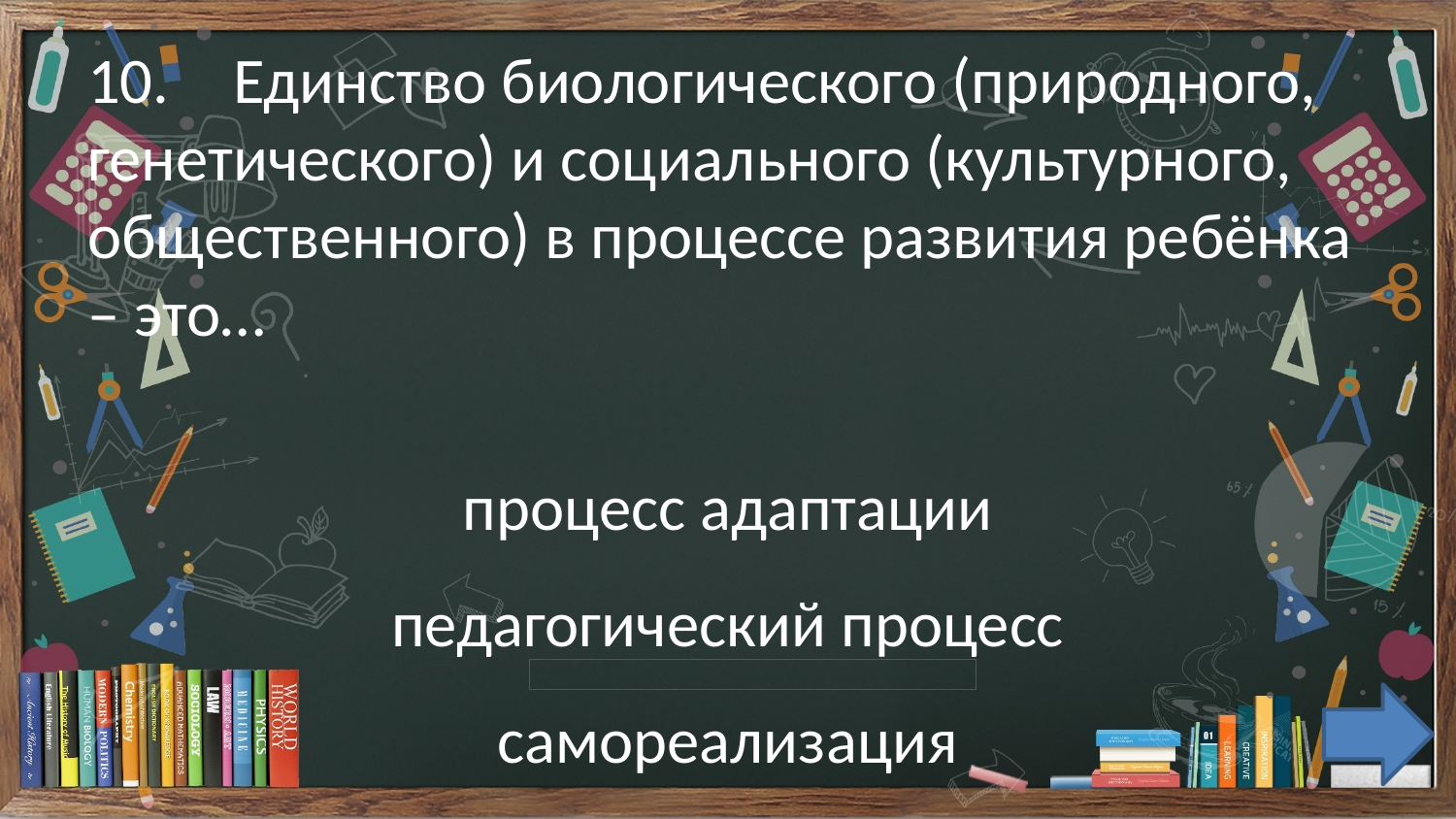

10.	Единство биологического (природного, генетического) и социального (культурного, общественного) в процессе развития ребёнка – это…

процесс адаптации
педагогический процесс
самореализация